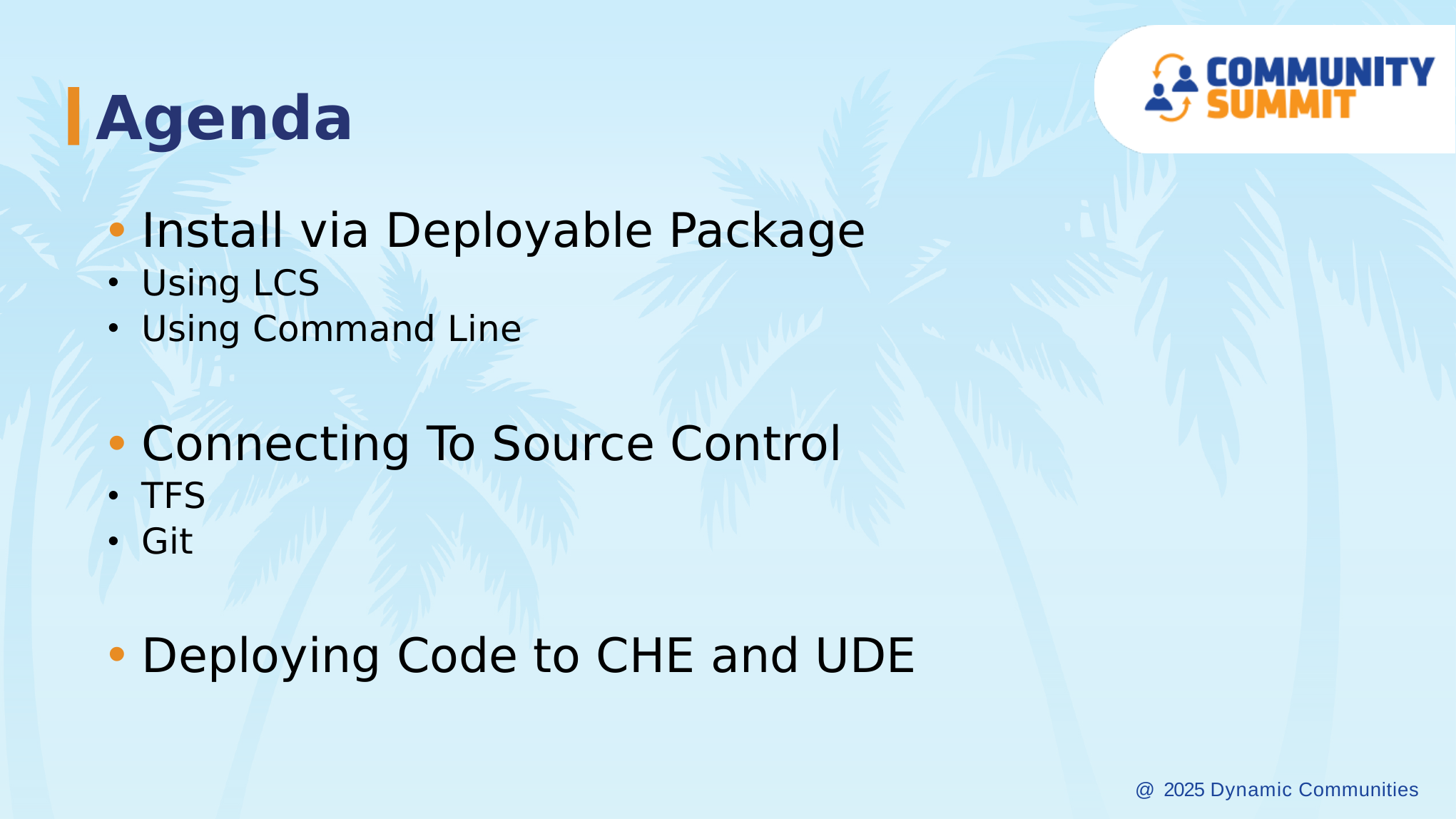

Install via Deployable Package
Using LCS
Using Command Line

Connecting To Source Control
TFS
Git

Deploying Code to CHE and UDE